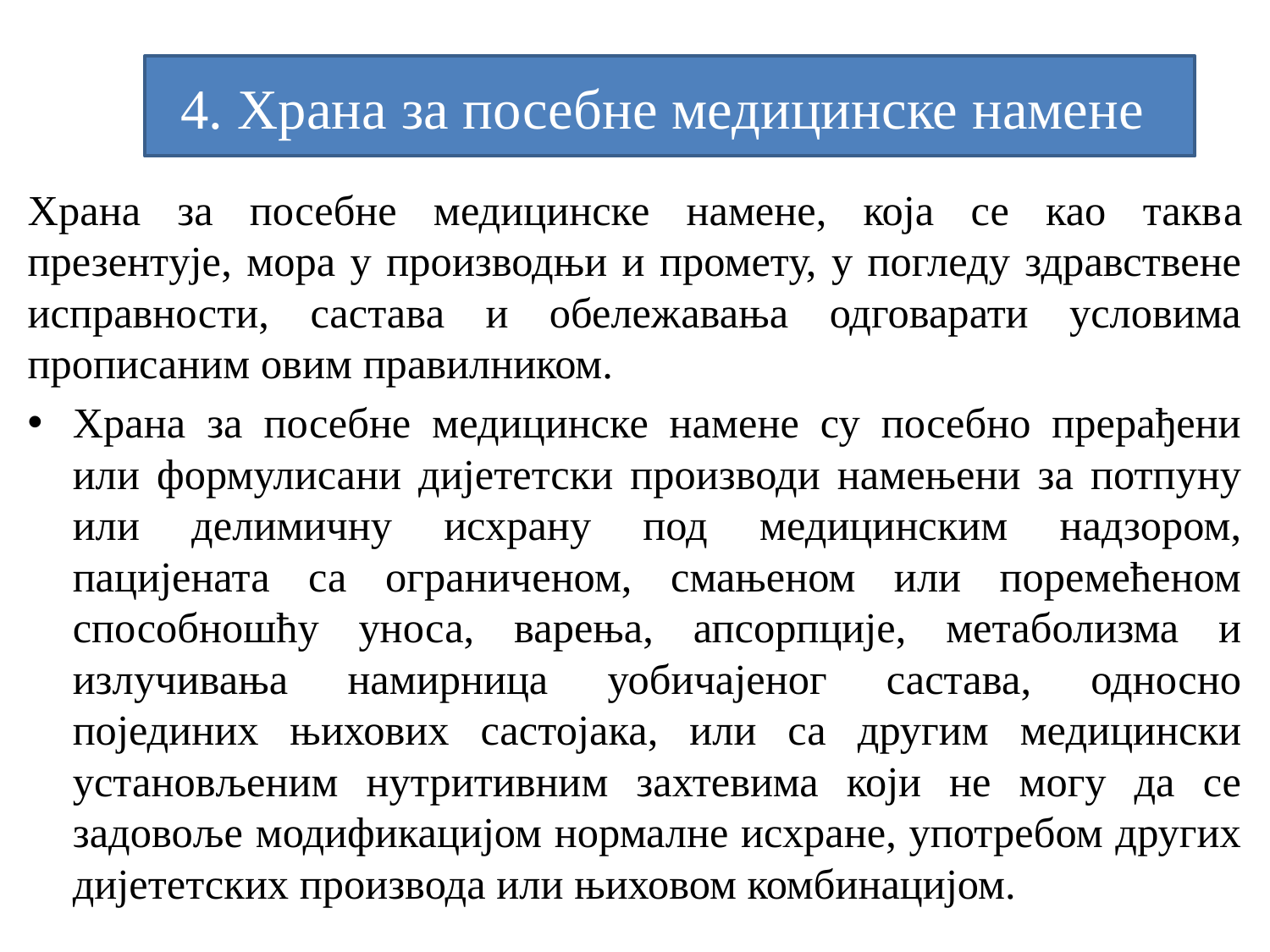

4. Храна за посебне медицинске намене
Храна за посебне медицинске намене, која се као таква презентује, мора у производњи и промету, у погледу здравствене исправности, састава и обележавања одговарати условима прописаним овим правилником.
Храна за посебне медицинске намене су посебно прерађени или формулисани дијететски производи намењени за потпуну или делимичну исхрану под медицинским надзором, пацијената са ограниченом, смањеном или поремећеном способношћу уноса, варења, апсорпције, метаболизма и излучивања намирница уобичајеног састава, односно појединих њихових састојака, или са другим медицински установљеним нутритивним захтевима који не могу да се задовоље модификацијом нормалне исхране, употребом других дијететских производа или њиховом комбинацијом.